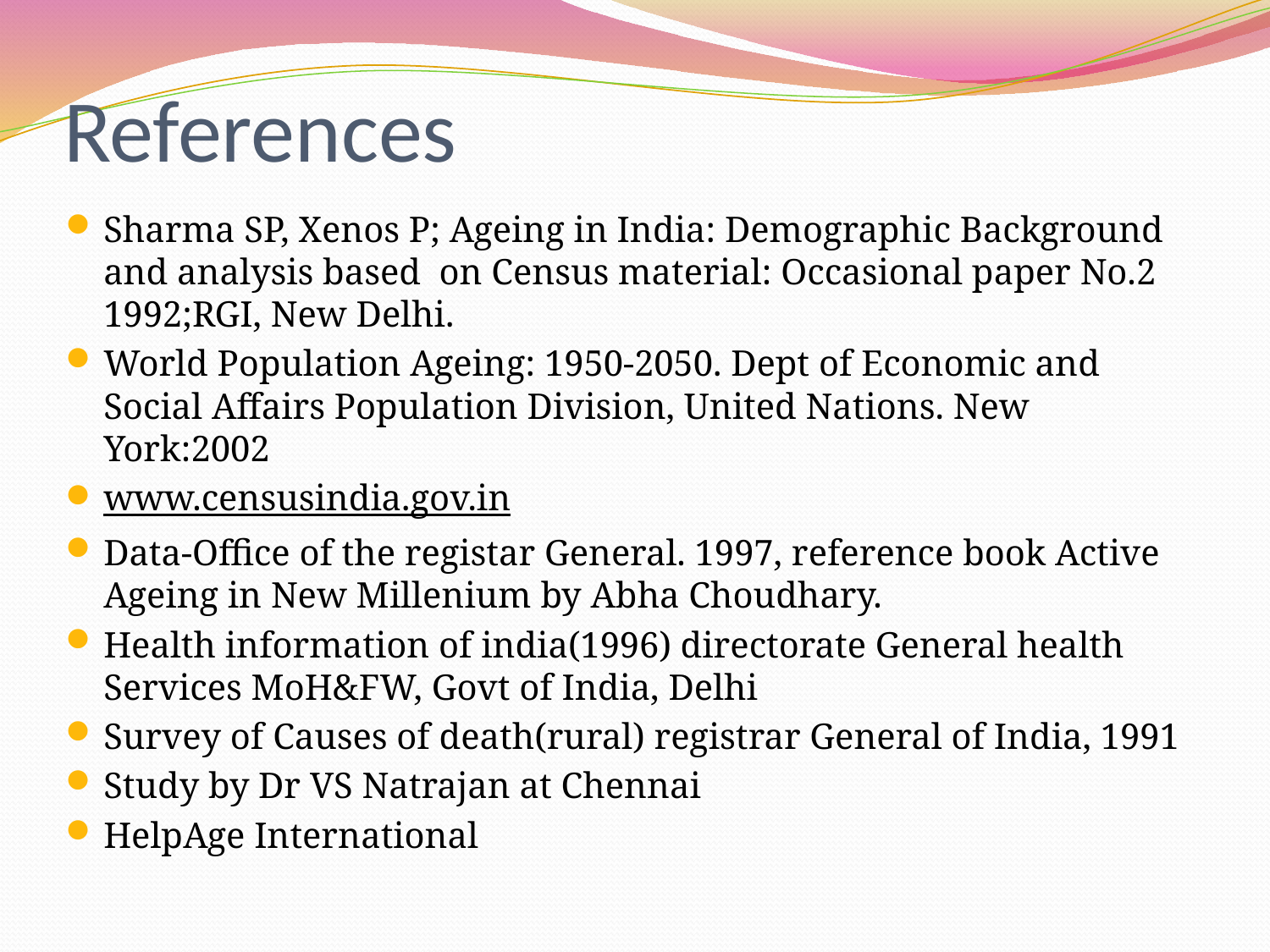

# References
Sharma SP, Xenos P; Ageing in India: Demographic Background and analysis based  on Census material: Occasional paper No.2 1992;RGI, New Delhi.
World Population Ageing: 1950-2050. Dept of Economic and Social Affairs Population Division, United Nations. New York:2002
www.censusindia.gov.in
Data-Office of the registar General. 1997, reference book Active Ageing in New Millenium by Abha Choudhary.
Health information of india(1996) directorate General health Services MoH&FW, Govt of India, Delhi
Survey of Causes of death(rural) registrar General of India, 1991
Study by Dr VS Natrajan at Chennai
HelpAge International